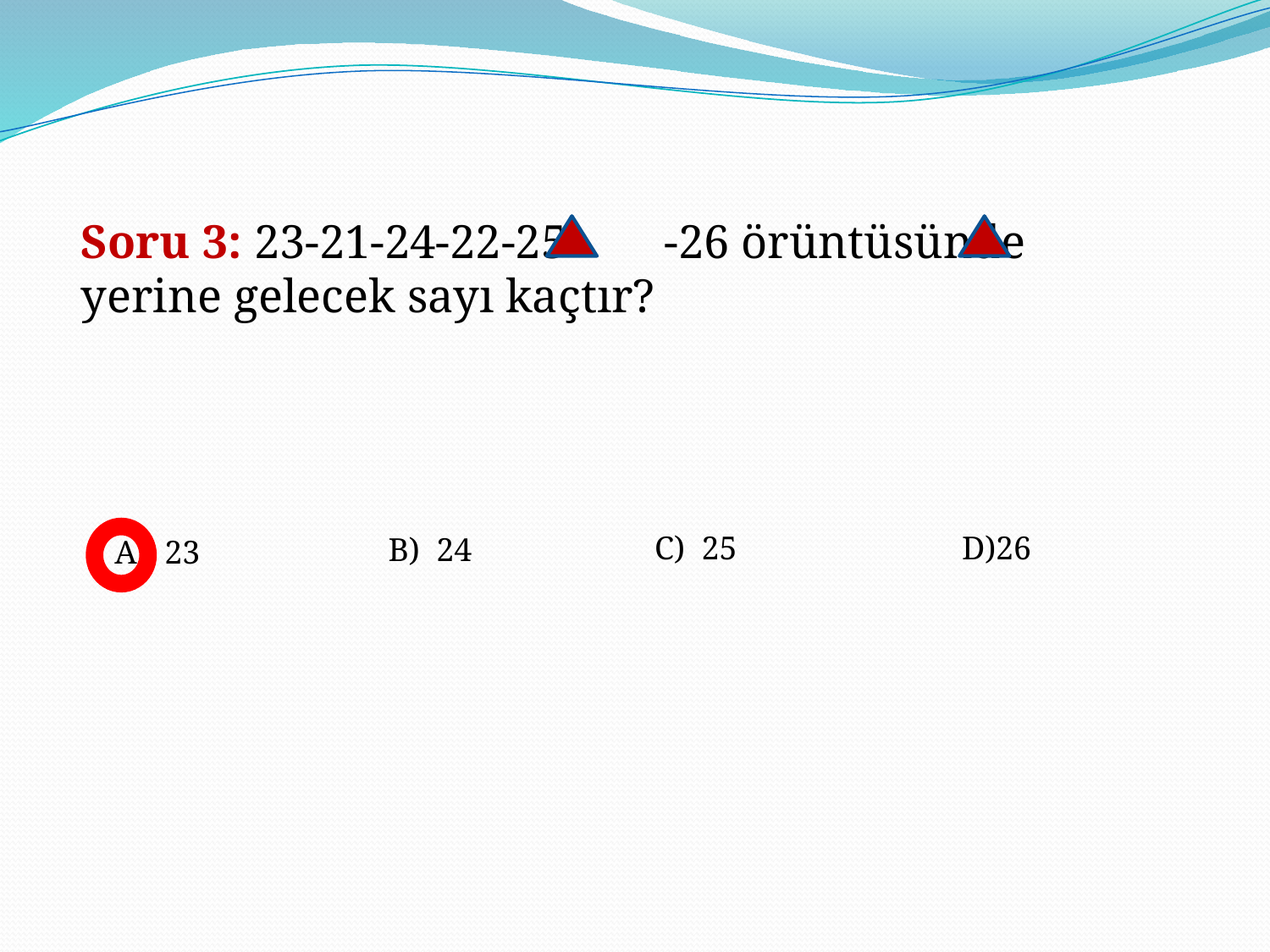

Soru 3: 23-21-24-22-25-       -26 örüntüsünde       yerine gelecek sayı kaçtır?

D)26
C)  25
B)  24
A)  23